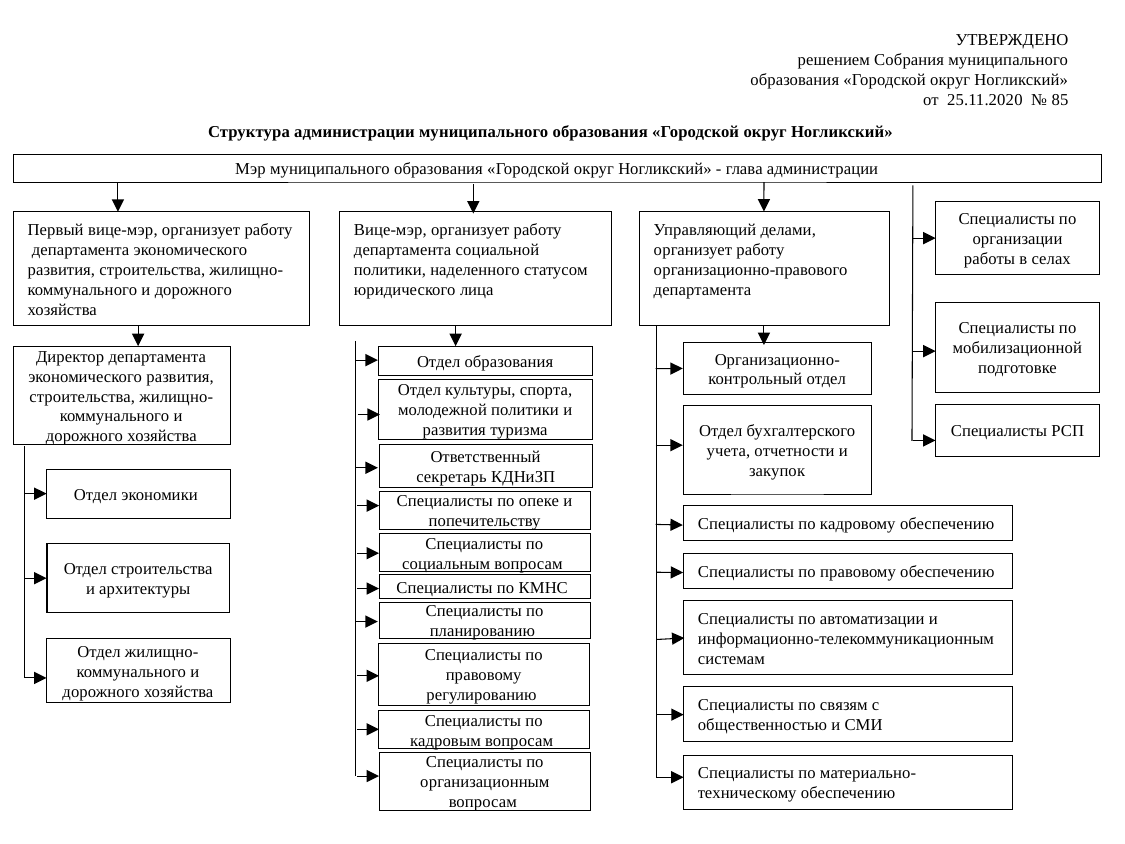

УТВЕРЖДЕНО
решением Собрания муниципального
образования «Городской округ Ногликский» от  25.11.2020  № 85
Структура администрации муниципального образования «Городской округ Ногликский»
Мэр муниципального образования «Городской округ Ногликский» - глава администрации
Специалисты по организации работы в селах
Первый вице-мэр, организует работу  департамента экономического развития, строительства, жилищно-коммунального и дорожного хозяйства
Вице-мэр, организует работу  департамента социальной политики, наделенного статусом юридического лица
Управляющий делами, организует работу организационно-правового департамента
Специалисты по мобилизационной подготовке
Организационно-контрольный отдел
Директор департамента экономического развития, строительства, жилищно-коммунального и дорожного хозяйства
Отдел образования
Отдел культуры, спорта, молодежной политики и развития туризма
Специалисты РСП
Отдел бухгалтерского учета, отчетности и закупок
Ответственный секретарь КДНиЗП
Отдел экономики
Специалисты по опеке и попечительству
Специалисты по кадровому обеспечению
Специалисты по социальным вопросам
Отдел строительства и архитектуры
Специалисты по правовому обеспечению
Специалисты по КМНС
Специалисты по автоматизации и информационно-телекоммуникационным системам
Специалисты по планированию
Отдел жилищно-коммунального и дорожного хозяйства
Специалисты по правовому регулированию
Специалисты по связям с общественностью и СМИ
Специалисты по кадровым вопросам
Специалисты по организационным вопросам
Специалисты по материально-техническому обеспечению